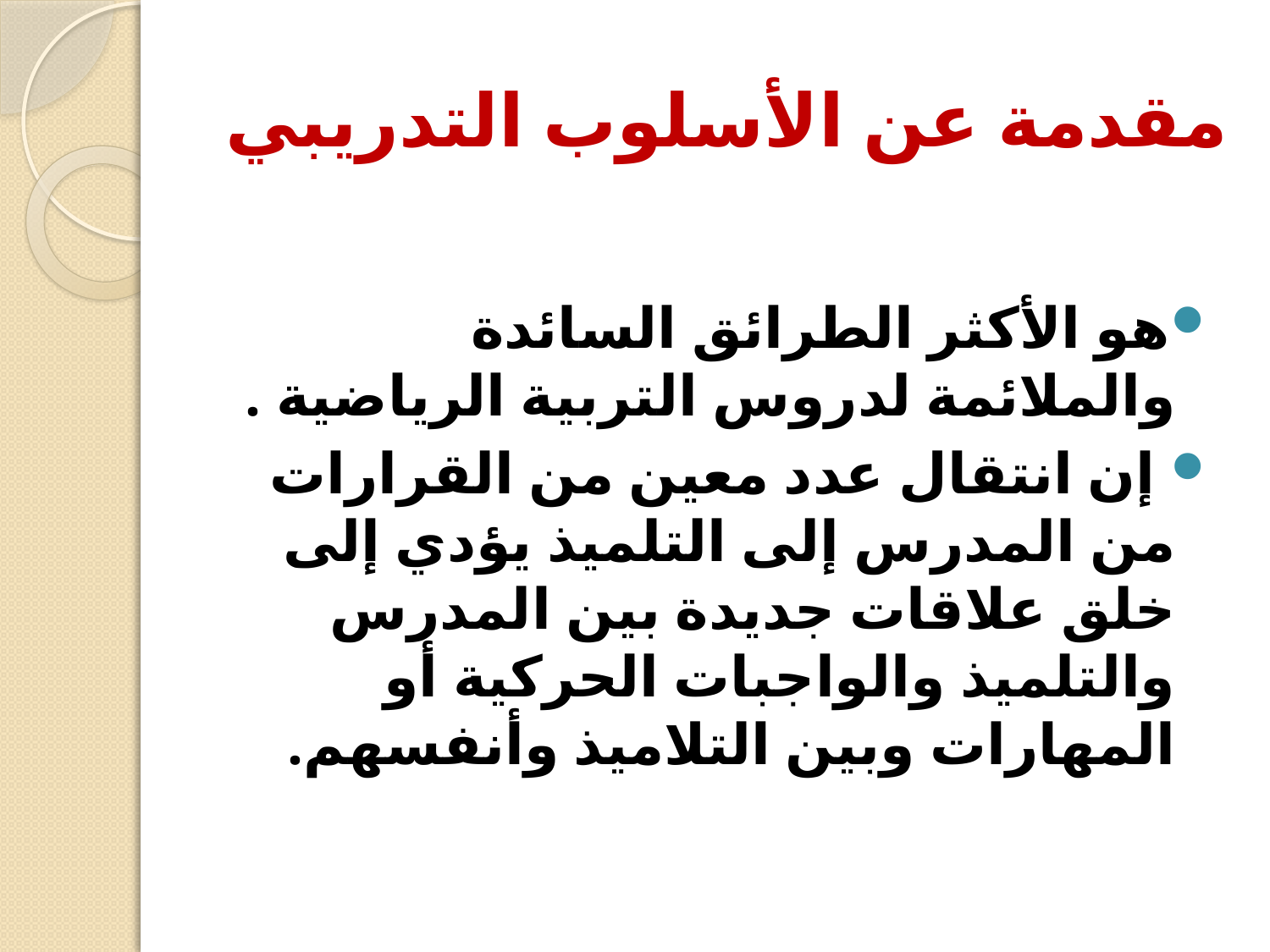

# مقدمة عن الأسلوب التدريبي
هو الأكثر الطرائق السائدة والملائمة لدروس التربية الرياضية .
 إن انتقال عدد معين من القرارات من المدرس إلى التلميذ يؤدي إلى خلق علاقات جديدة بين المدرس والتلميذ والواجبات الحركية أو المهارات وبين التلاميذ وأنفسهم.